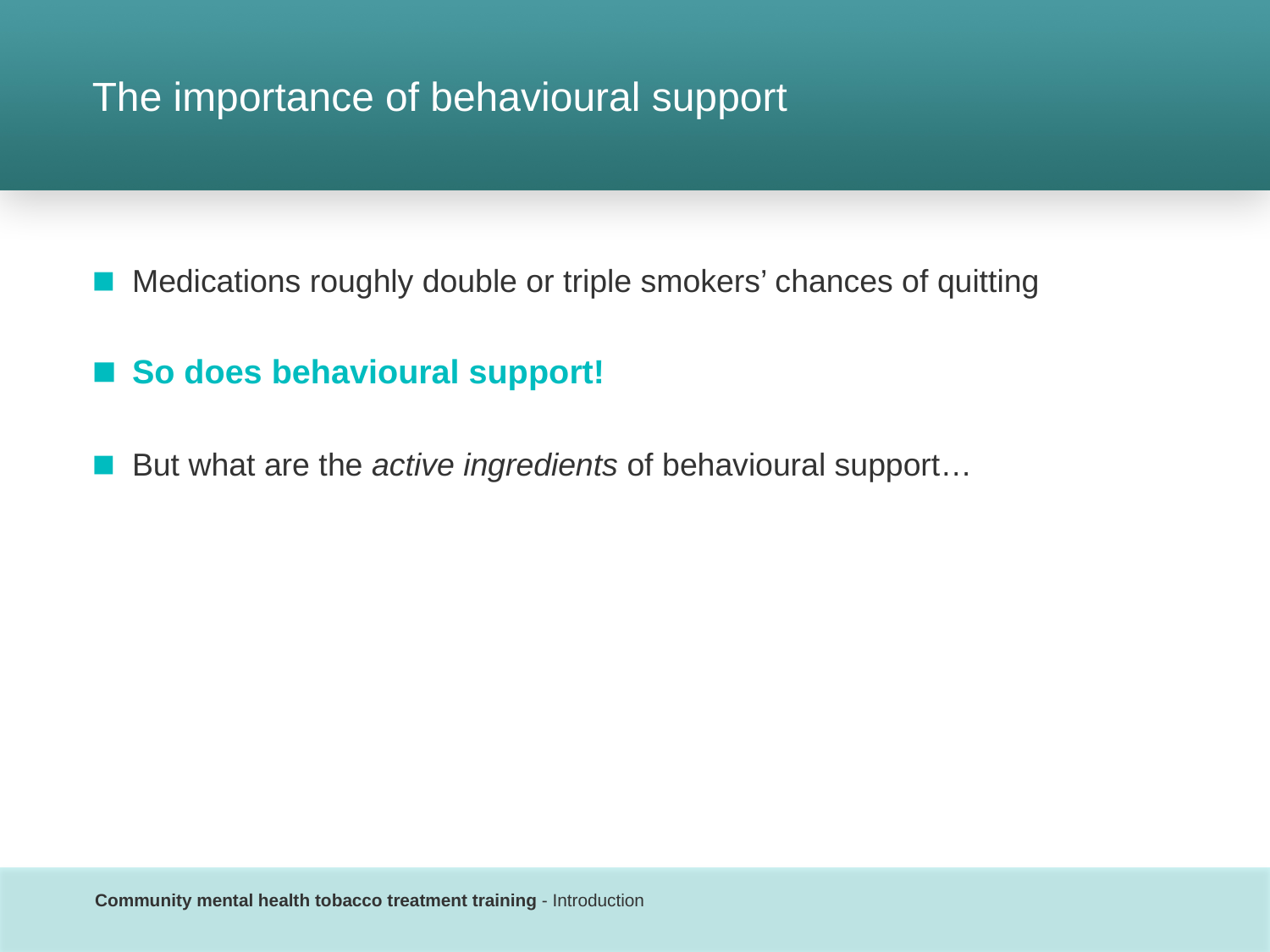

# The importance of behavioural support
Medications roughly double or triple smokers’ chances of quitting
So does behavioural support!
But what are the active ingredients of behavioural support…
Community mental health tobacco treatment training - Introduction